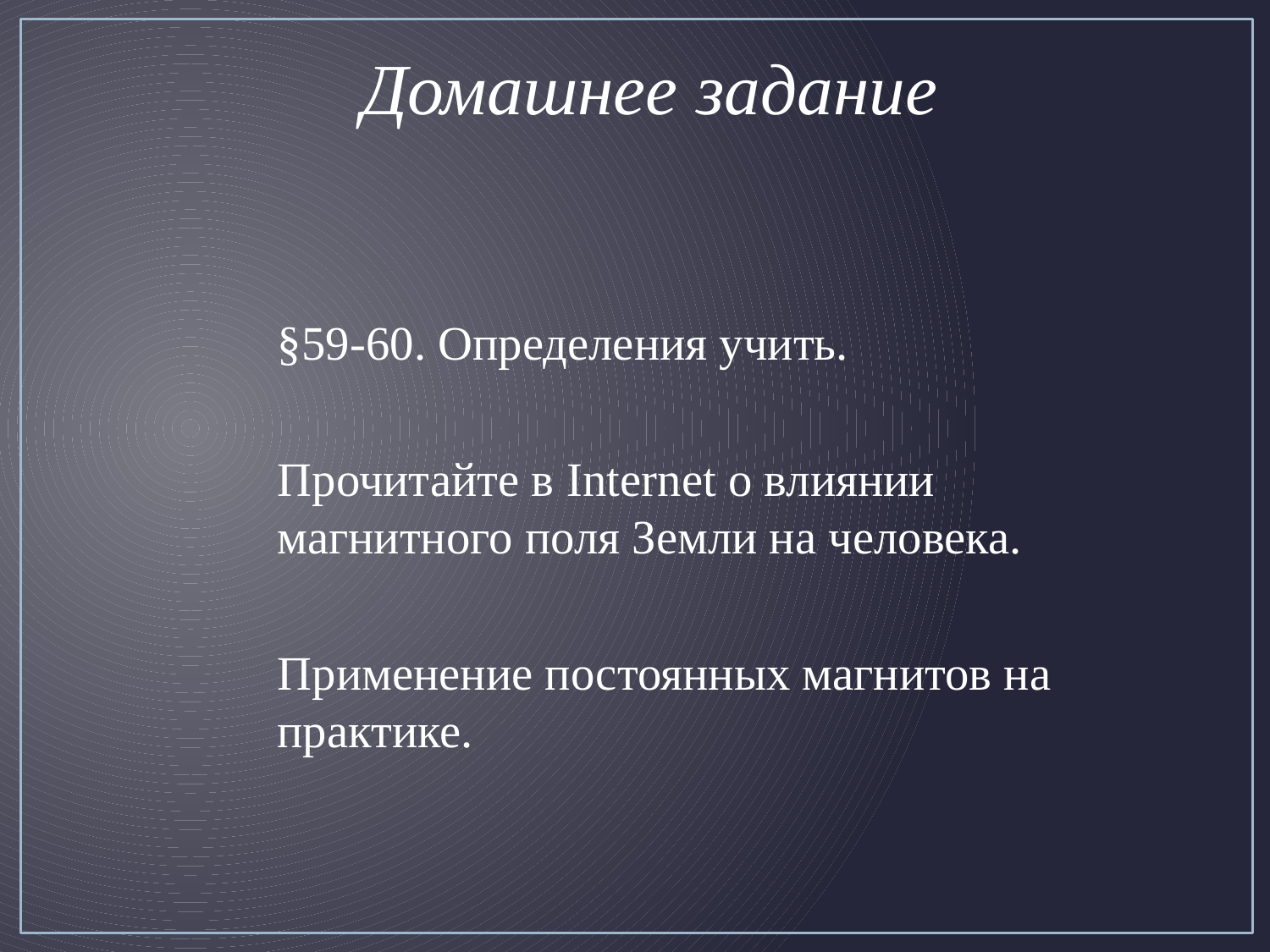

Домашнее задание
§59-60. Определения учить.

Прочитайте в Internet о влиянии магнитного поля Земли на человека.

Применение постоянных магнитов на практике.